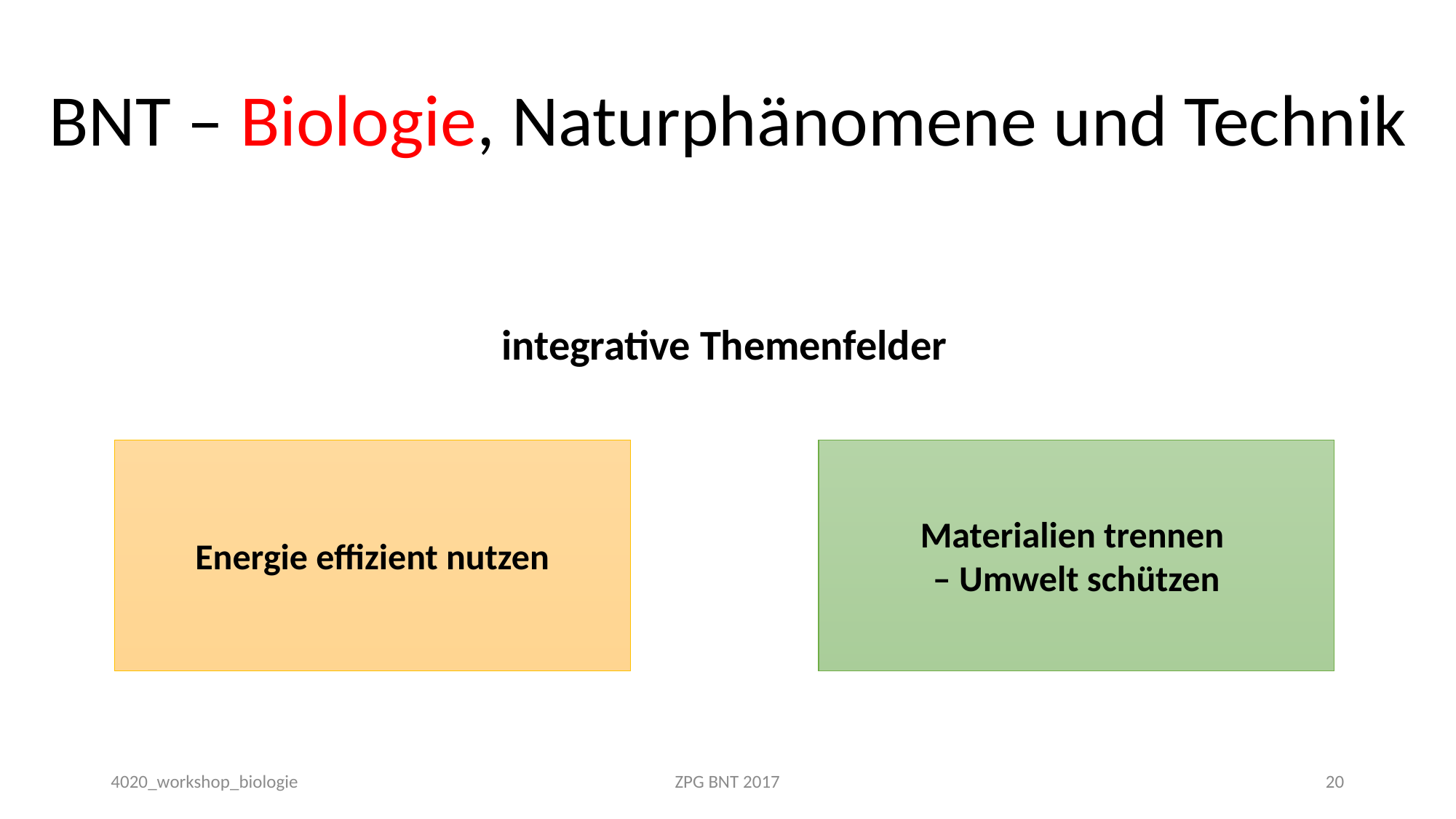

# BNT – Biologie, Naturphänomene und Technik
integrative Themenfelder

Energie effizient nutzen
Materialien trennen
– Umwelt schützen
4020_workshop_biologie
ZPG BNT 2017
20